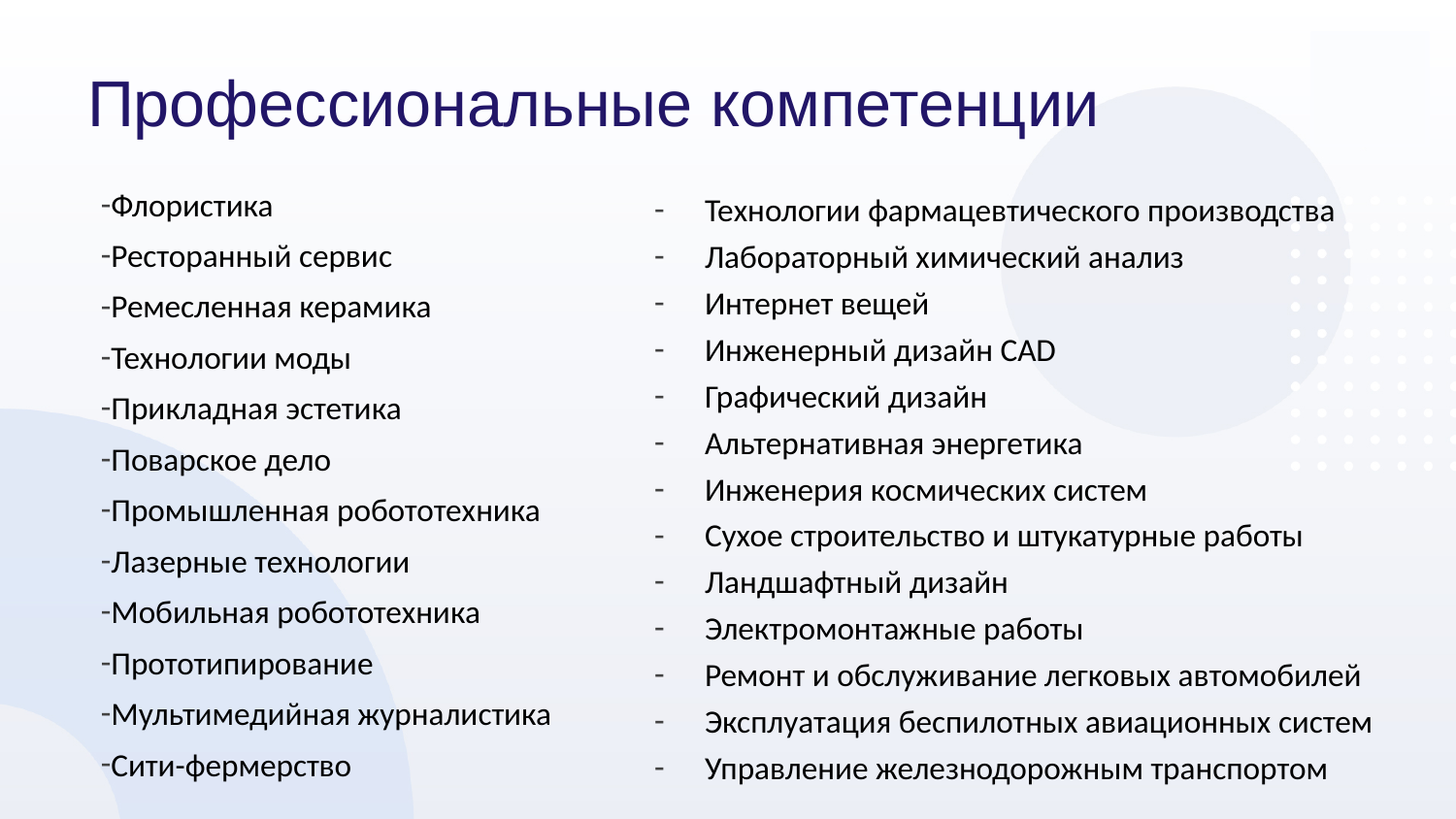

# Профессиональные компетенции

Технологии фармацевтического производства
Лабораторный химический анализ
Интернет вещей
Инженерный дизайн CAD
Графический дизайн
Альтернативная энергетика
Инженерия космических систем
Сухое строительство и штукатурные работы
Ландшафтный дизайн
Электромонтажные работы
Ремонт и обслуживание легковых автомобилей
Эксплуатация беспилотных авиационных систем
Управление железнодорожным транспортом
Флористика
Ресторанный сервис
Ремесленная керамика
Технологии моды
Прикладная эстетика
Поварское дело
Промышленная робототехника
Лазерные технологии
Мобильная робототехника
Прототипирование
Мультимедийная журналистика
Сити-фермерство